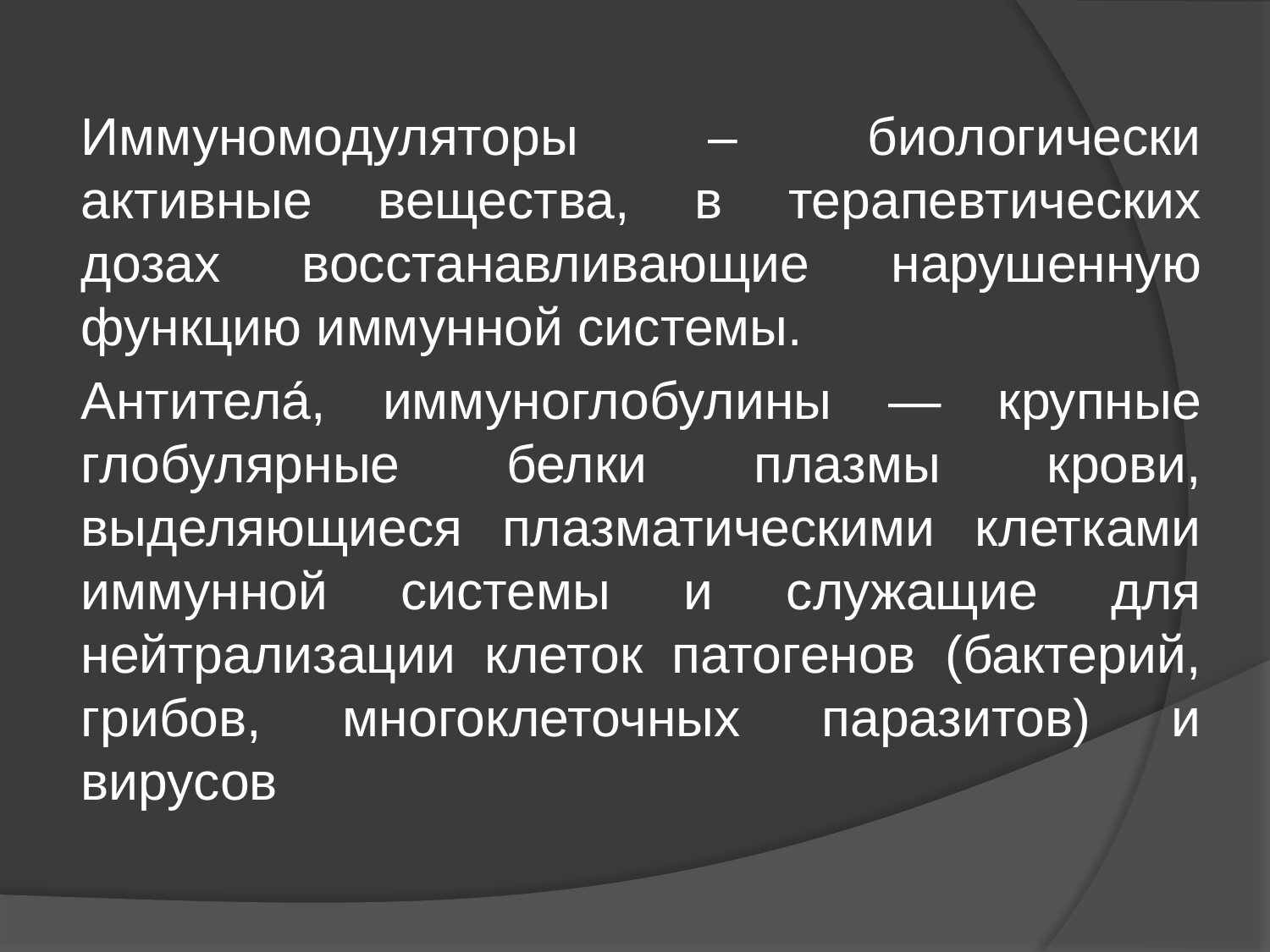

#
Иммуномодуляторы – биологически активные вещества, в терапевтических дозах восстанавливающие нарушенную функцию иммунной системы.
Антитела́, иммуноглобулины — крупные глобулярные белки плазмы крови, выделяющиеся плазматическими клетками иммунной системы и служащие для нейтрализации клеток патогенов (бактерий, грибов, многоклеточных паразитов) и вирусов